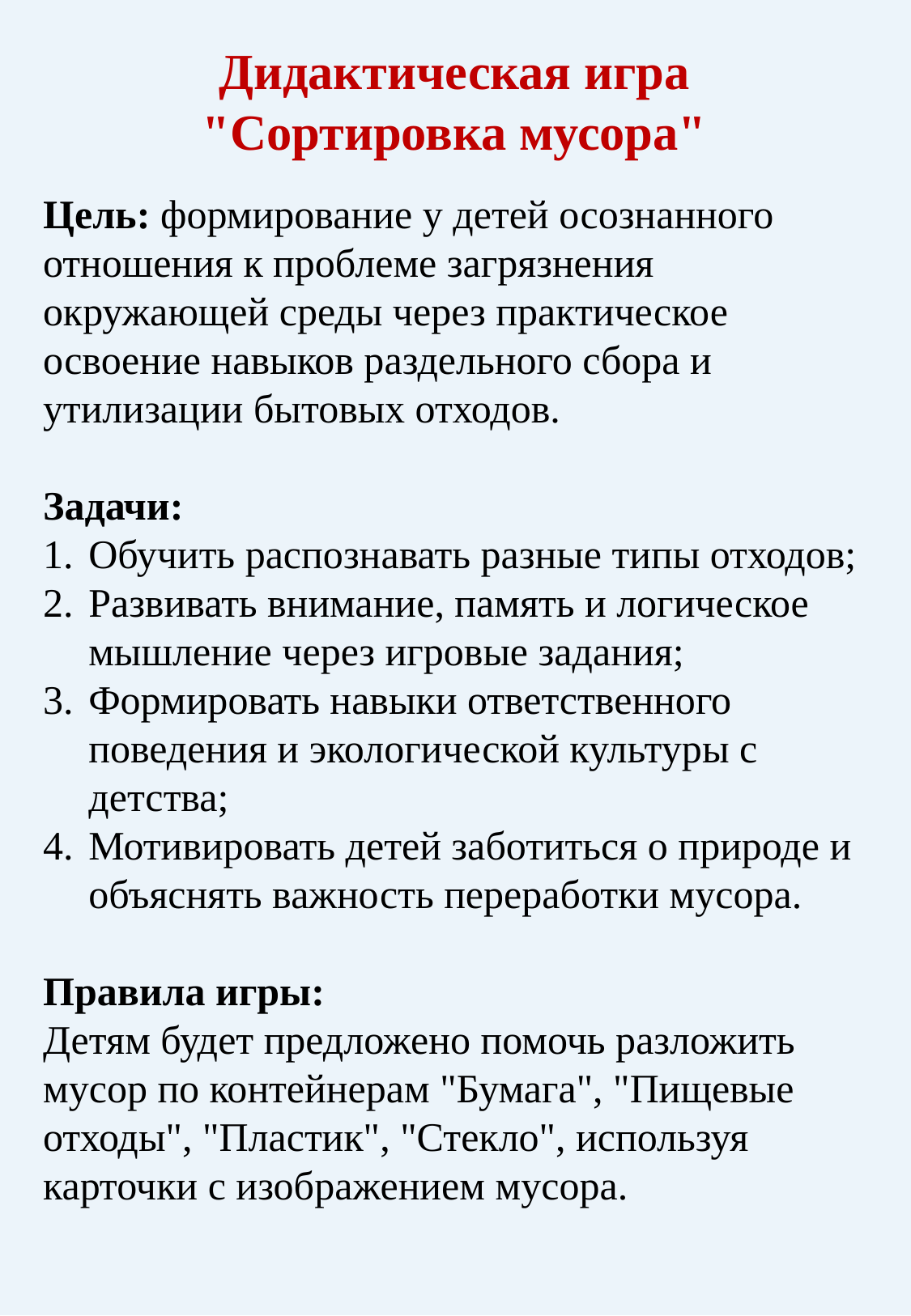

Дидактическая игра
"Сортировка мусора"

Цель: формирование у детей осознанного отношения к проблеме загрязнения окружающей среды через практическое освоение навыков раздельного сбора и утилизации бытовых отходов.

Задачи:
Обучить распознавать разные типы отходов;
Развивать внимание, память и логическое мышление через игровые задания;
Формировать навыки ответственного поведения и экологической культуры с детства;
Мотивировать детей заботиться о природе и объяснять важность переработки мусора.

Правила игры:
Детям будет предложено помочь разложить мусор по контейнерам "Бумага", "Пищевые отходы", "Пластик", "Стекло", используя карточки с изображением мусора.